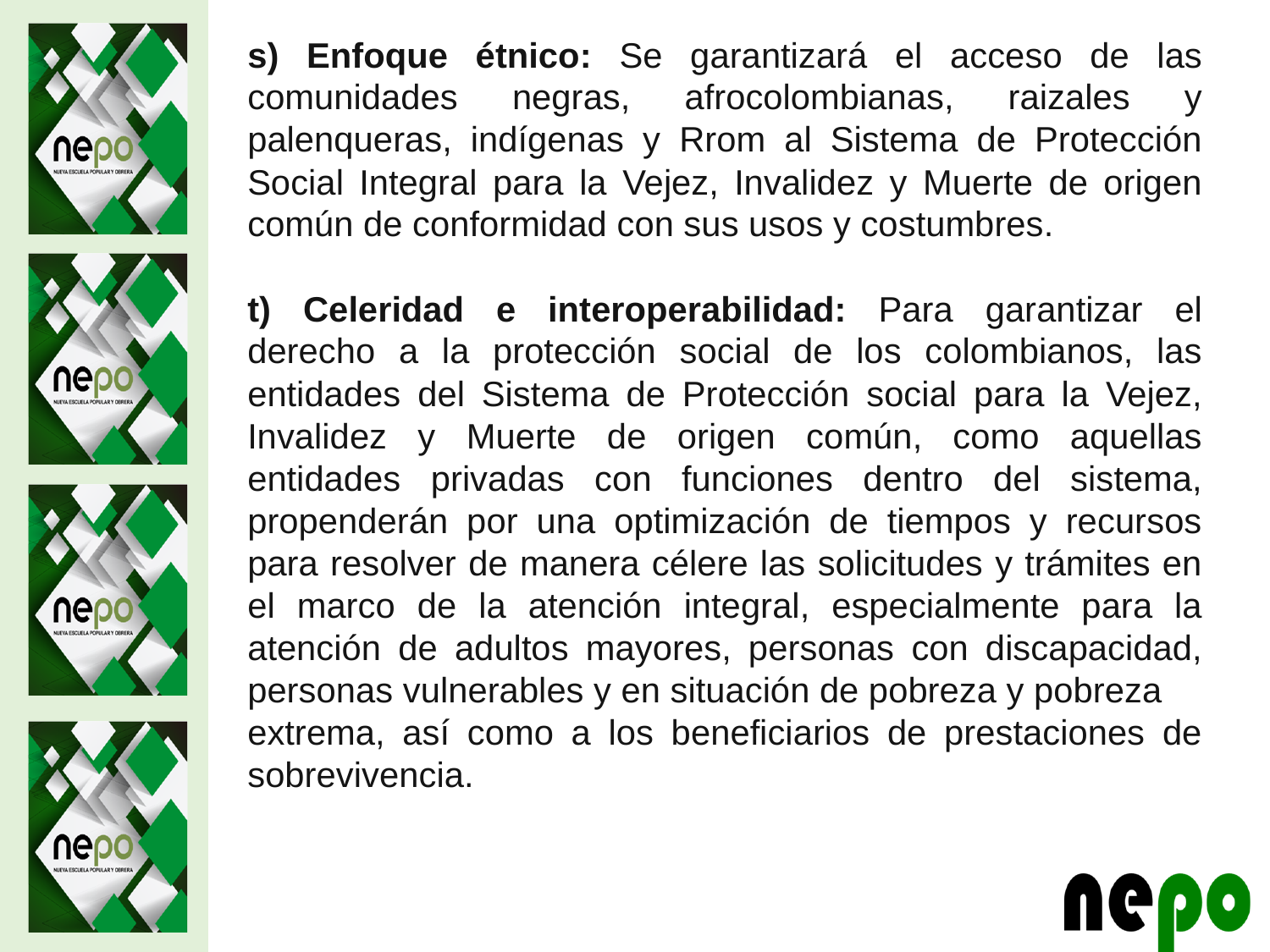

s) Enfoque étnico: Se garantizará el acceso de las comunidades negras, afrocolombianas, raizales y palenqueras, indígenas y Rrom al Sistema de Protección Social Integral para la Vejez, Invalidez y Muerte de origen común de conformidad con sus usos y costumbres.

t) Celeridad e interoperabilidad: Para garantizar el derecho a la protección social de los colombianos, las entidades del Sistema de Protección social para la Vejez, Invalidez y Muerte de origen común, como aquellas entidades privadas con funciones dentro del sistema, propenderán por una optimización de tiempos y recursos para resolver de manera célere las solicitudes y trámites en el marco de la atención integral, especialmente para la atención de adultos mayores, personas con discapacidad, personas vulnerables y en situación de pobreza y pobreza
extrema, así como a los beneficiarios de prestaciones de sobrevivencia.